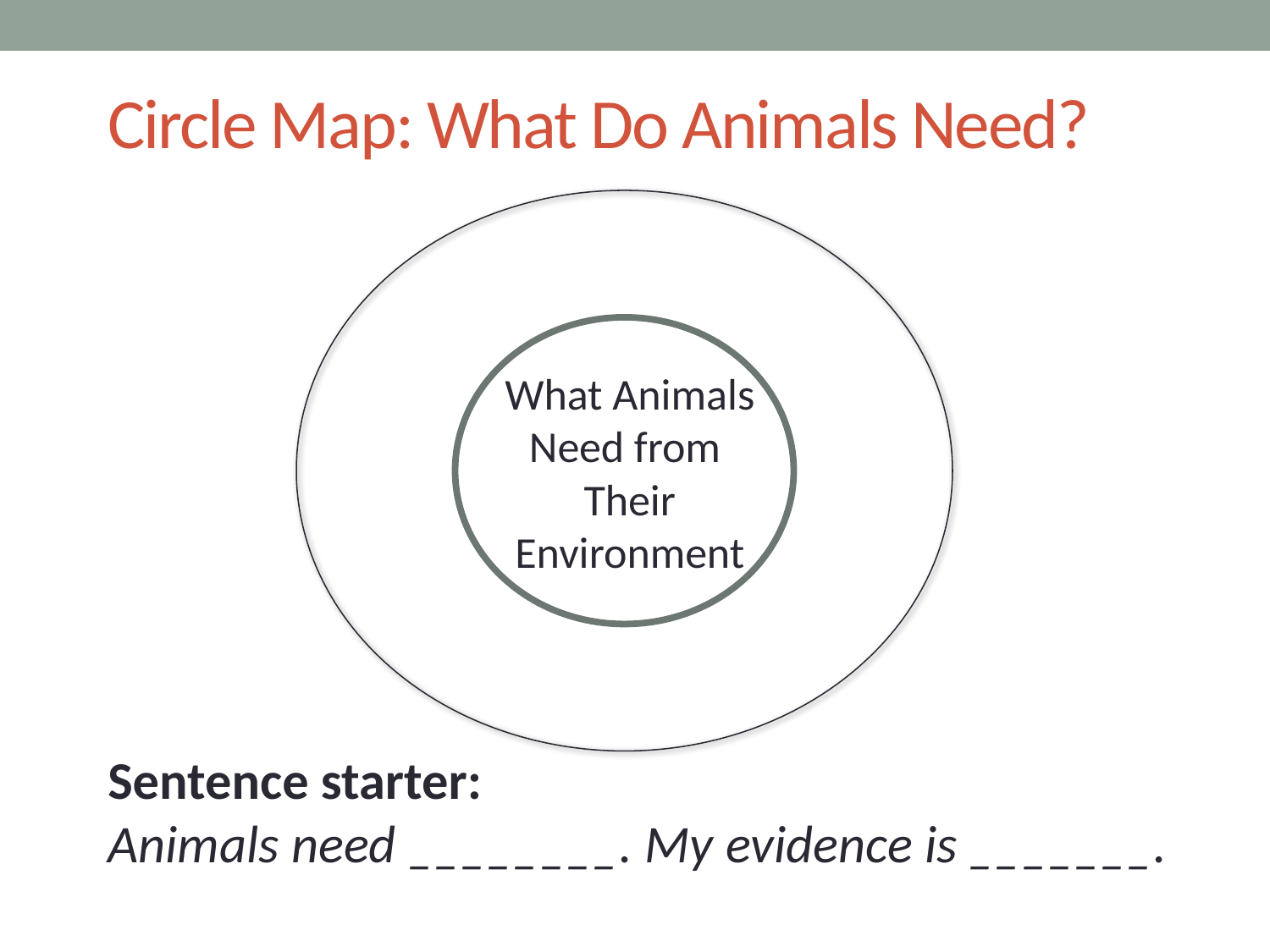

# Circle Map: What Do Animals Need?

What Animals
Need from
Their Environment
Sentence starter:
Animals need ________. My evidence is _______.